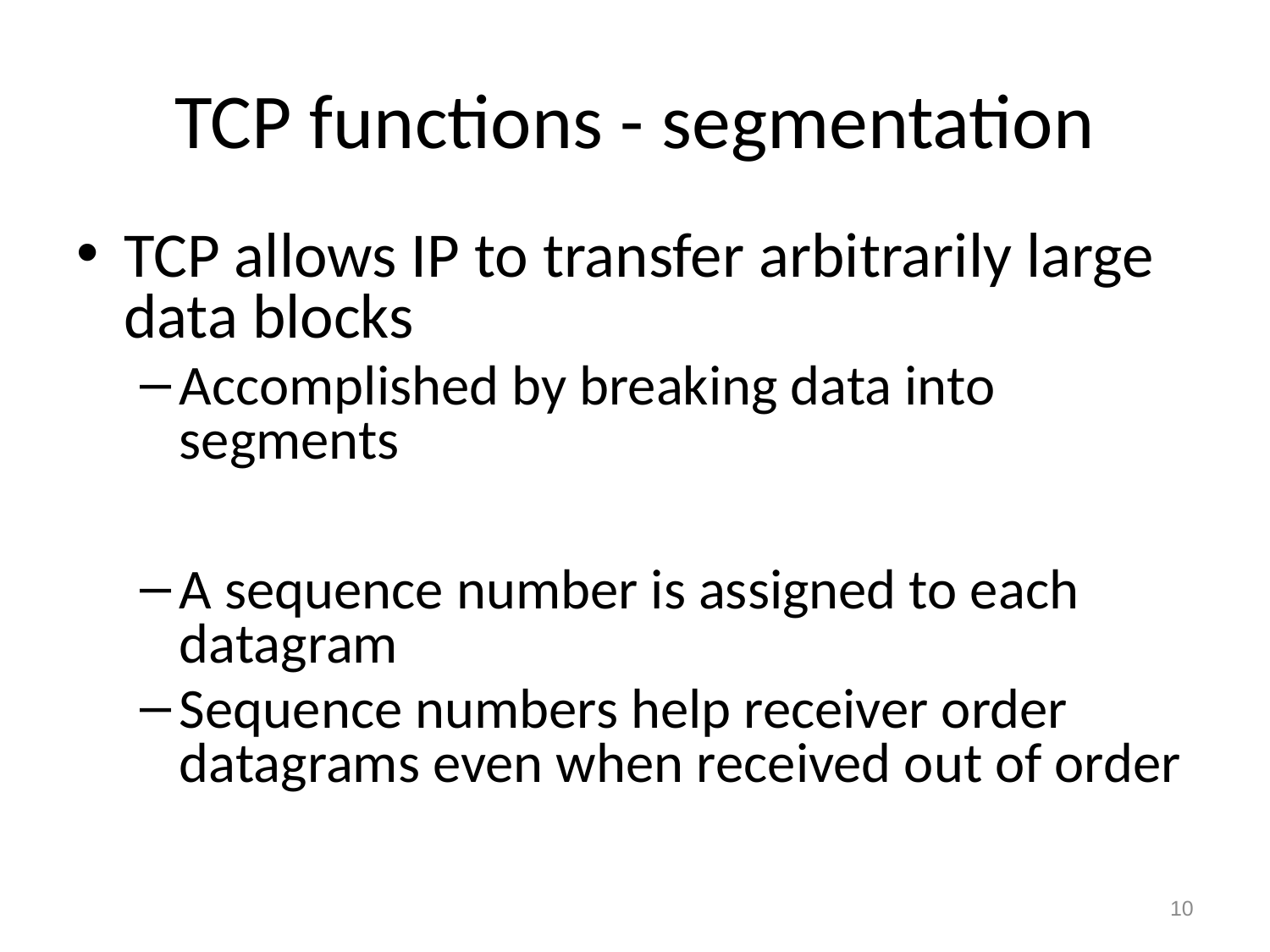

# TCP functions - segmentation
TCP allows IP to transfer arbitrarily large data blocks
Accomplished by breaking data into segments

A sequence number is assigned to each datagram
Sequence numbers help receiver order datagrams even when received out of order
10